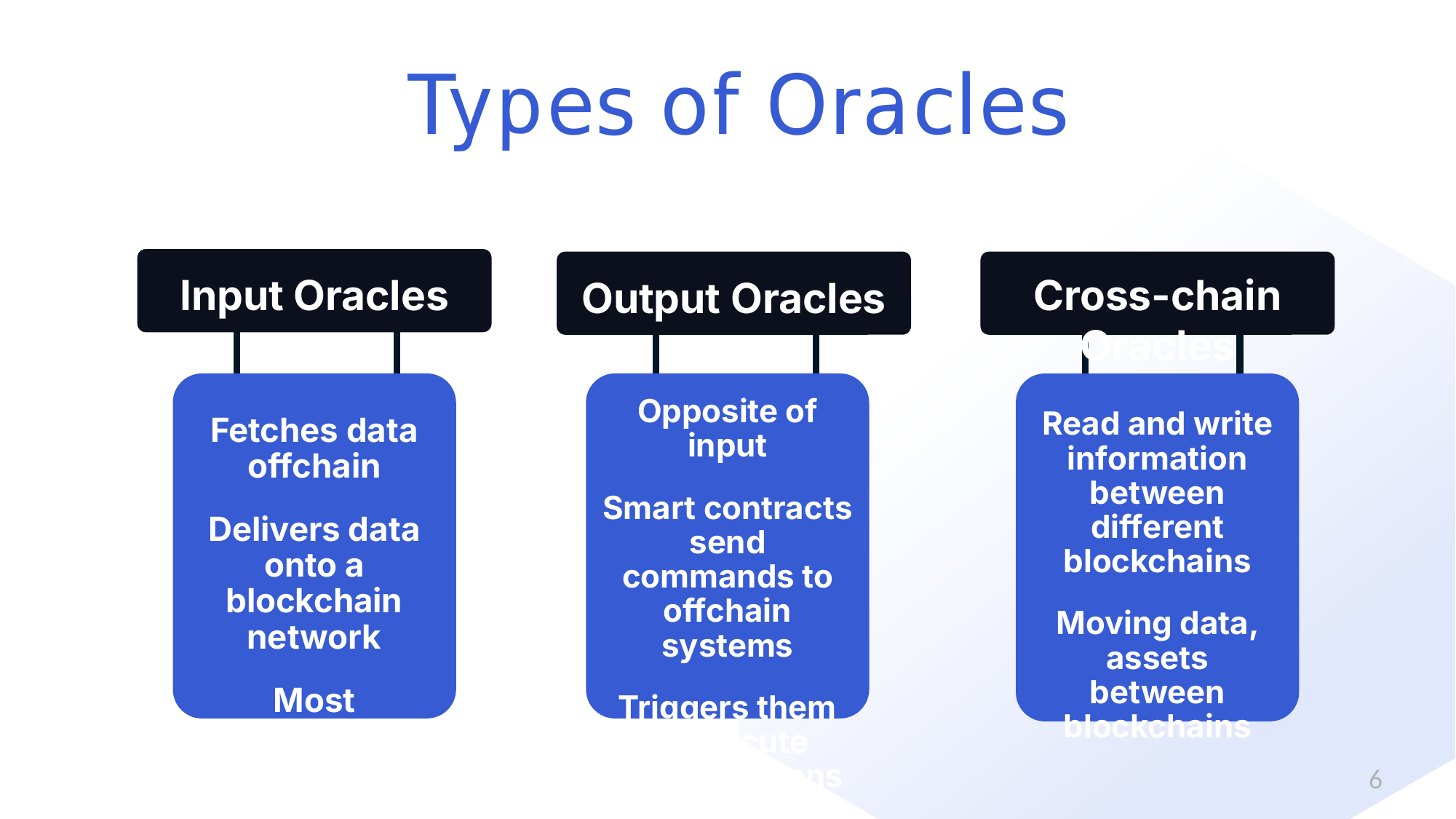

# Types of Oracles

Input Oracles

Output Oracles

Cross-chain Oracles

Opposite of input
Smart contracts send commands to offchain systems
Triggers them to execute certain actions

Fetches data offchain
Delivers data onto a blockchain network
Most recognized

Read and write information between different blockchains
Moving data, assets between blockchains
6